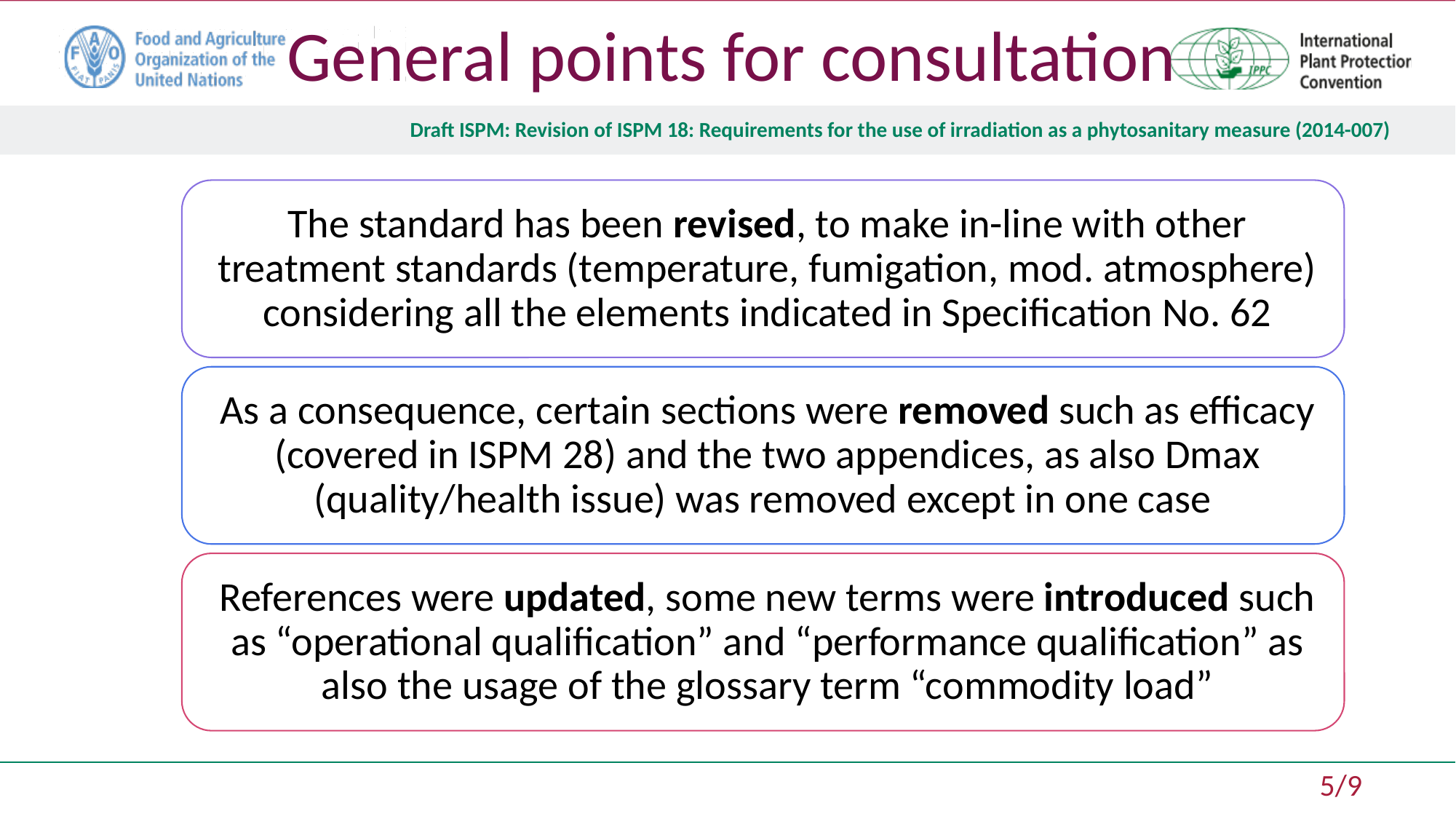

General points for consultation
The standard has been revised, to make in-line with other treatment standards (temperature, fumigation, mod. atmosphere) considering all the elements indicated in Specification No. 62
As a consequence, certain sections were removed such as efficacy (covered in ISPM 28) and the two appendices, as also Dmax (quality/health issue) was removed except in one case
References were updated, some new terms were introduced such as “operational qualification” and “performance qualification” as also the usage of the glossary term “commodity load”